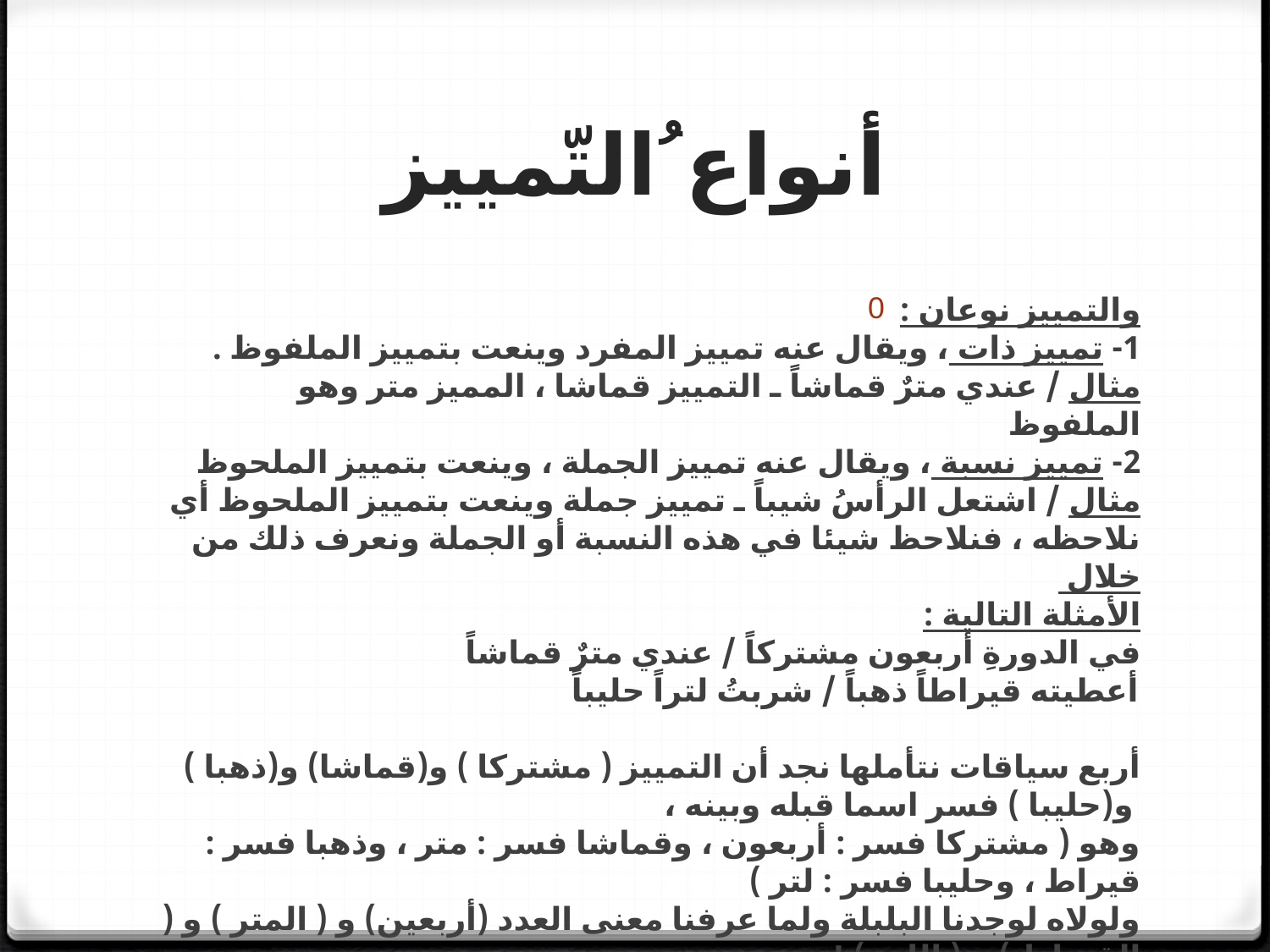

# أنواع ُالتّمييز
والتمييز نوعان :
1- تمييز ذات ، ويقال عنه تمييز المفرد وينعت بتمييز الملفوظ .
مثال / عندي مترٌ قماشاً ـ التمييز قماشا ، المميز متر وهو الملفوظ
2- تمييز نسبة ، ويقال عنه تمييز الجملة ، وينعت بتمييز الملحوظ
مثال / اشتعل الرأسُ شيباً ـ تمييز جملة وينعت بتمييز الملحوظ أي نلاحظه ، فنلاحظ شيئا في هذه النسبة أو الجملة ونعرف ذلك من خلال
الأمثلة التالية :
في الدورةِ أربعون مشتركاً / عندي مترٌ قماشاً
أعطيته قيراطاً ذهباً / شربتُ لتراً حليباً
أربع سياقات نتأملها نجد أن التمييز ( مشتركا ) و(قماشا) و(ذهبا ) و(حليبا ) فسر اسما قبله وبينه ،
وهو ( مشتركا فسر : أربعون ، وقماشا فسر : متر ، وذهبا فسر : قيراط ، وحليبا فسر : لتر )
ولولاه لوجدنا البلبلة ولما عرفنا معنى العدد (أربعين) و ( المتر ) و ( القيراط ) و ( اللتر ) ! ..
وهذا النوع من التمييز ينعت بتمييز الذات .. أو تمييز الملفوظ ..
فأما ذات فتعني أن المميز مفرد   ٍأما ملفوظ ، فمعين ملموس